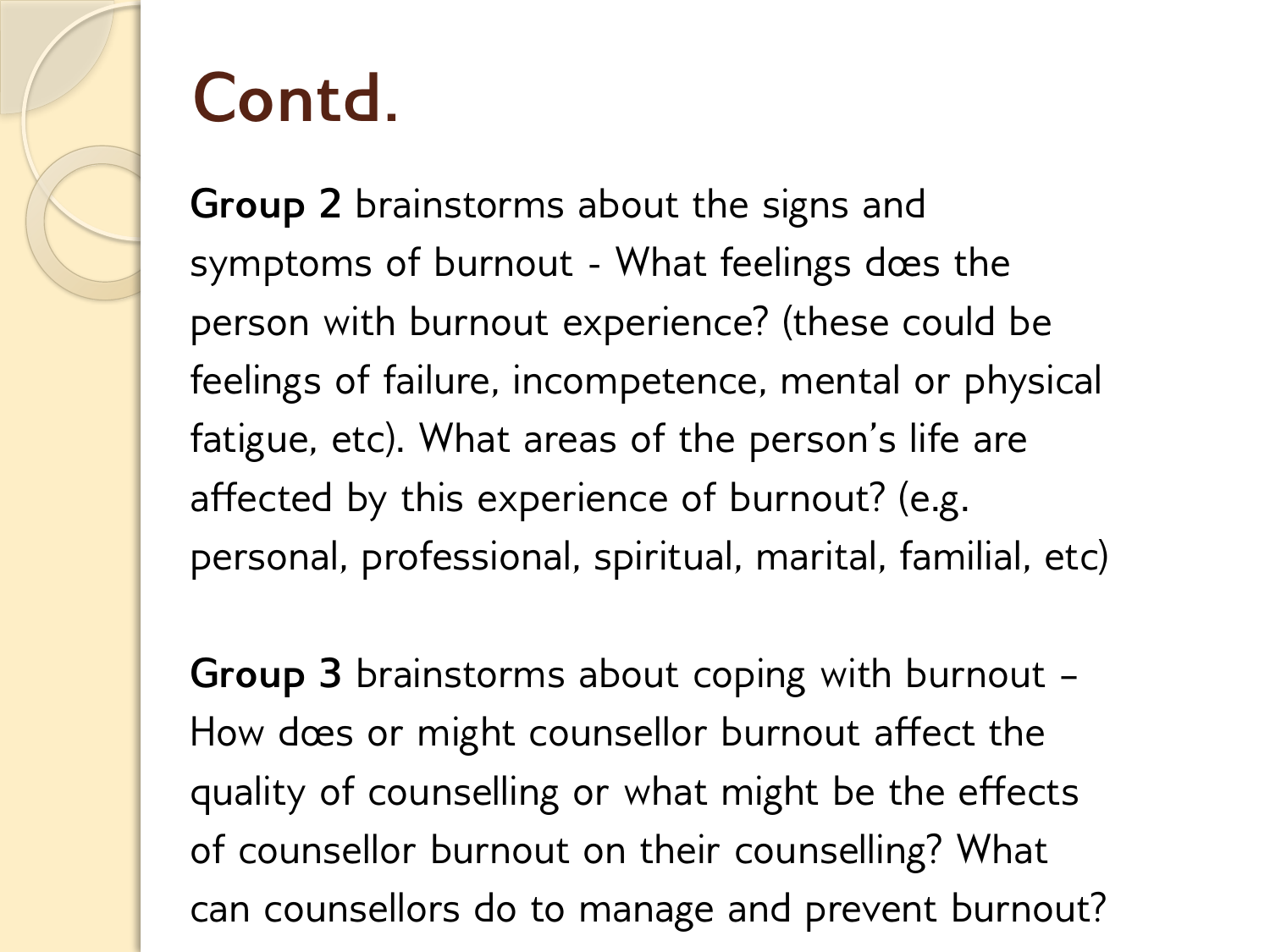

# Contd.
Group 2 brainstorms about the signs and
symptoms of burnout - What feelings does the
person with burnout experience? (these could be
feelings of failure, incompetence, mental or physical
fatigue, etc). What areas of the person’s life are
affected by this experience of burnout? (e.g.
personal, professional, spiritual, marital, familial, etc)

Group 3 brainstorms about coping with burnout –
How does or might counsellor burnout affect the
quality of counselling or what might be the effects
of counsellor burnout on their counselling? What
can counsellors do to manage and prevent burnout?